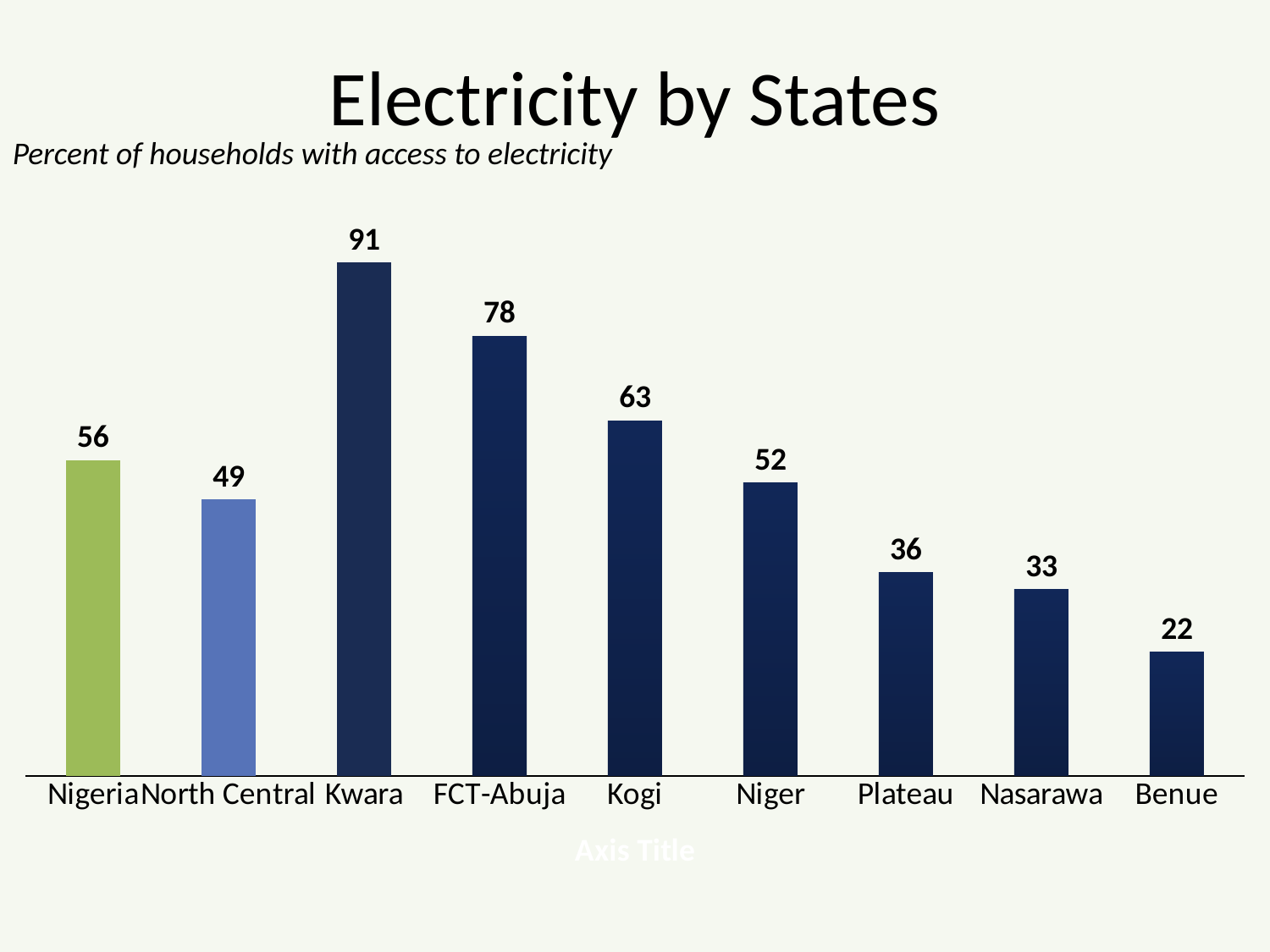

# Electricity by States
Percent of households with access to electricity

### Chart

| Category | Column1 |
|---|---|
| Nigeria | 56.0 |
| North Central | 49.0 |
| Kwara | 91.0 |
| FCT-Abuja | 78.0 |
| Kogi | 63.0 |
| Niger | 52.0 |
| Plateau | 36.0 |
| Nasarawa | 33.0 |
| Benue | 22.0 |